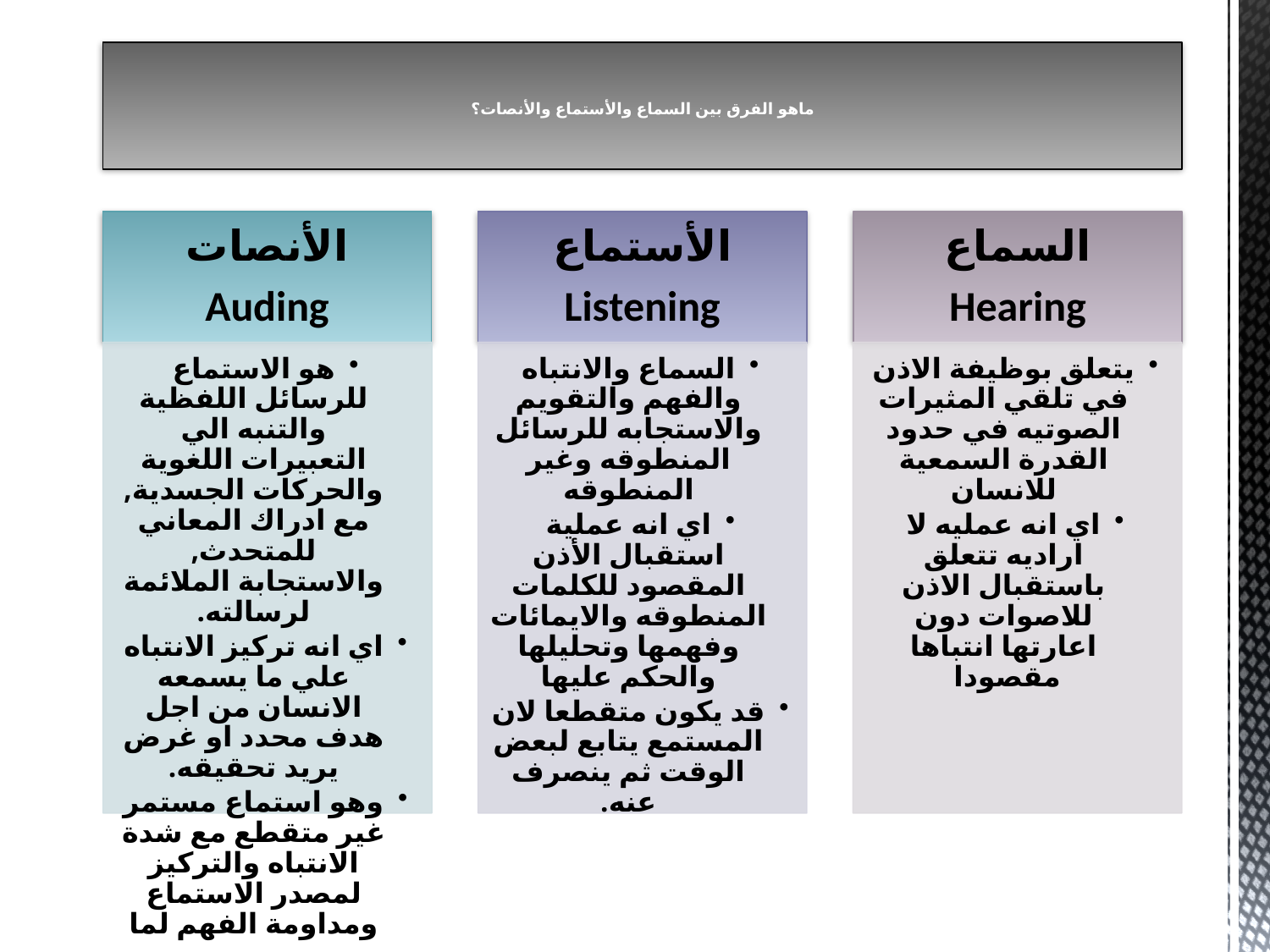

ماهو الفرق بين السماع والأستماع والأنصات؟
الأنصات
Auding
هو الاستماع للرسائل اللفظية والتنبه الي التعبيرات اللغوية والحركات الجسدية, مع ادراك المعاني للمتحدث, والاستجابة الملائمة لرسالته.
اي انه تركيز الانتباه علي ما يسمعه الانسان من اجل هدف محدد او غرض يريد تحقيقه.
وهو استماع مستمر غير متقطع مع شدة الانتباه والتركيز لمصدر الاستماع ومداومة الفهم لما يسمع.
الأستماع
Listening
السماع والانتباه والفهم والتقويم والاستجابه للرسائل المنطوقه وغير المنطوقه
اي انه عملية استقبال الأذن المقصود للكلمات المنطوقه والايمائات وفهمها وتحليلها والحكم عليها
قد يكون متقطعا لان المستمع يتابع لبعض الوقت ثم ينصرف عنه.
السماع
Hearing
يتعلق بوظيفة الاذن في تلقي المثيرات الصوتيه في حدود القدرة السمعية للانسان
اي انه عمليه لا اراديه تتعلق باستقبال الاذن للاصوات دون اعارتها انتباها مقصودا